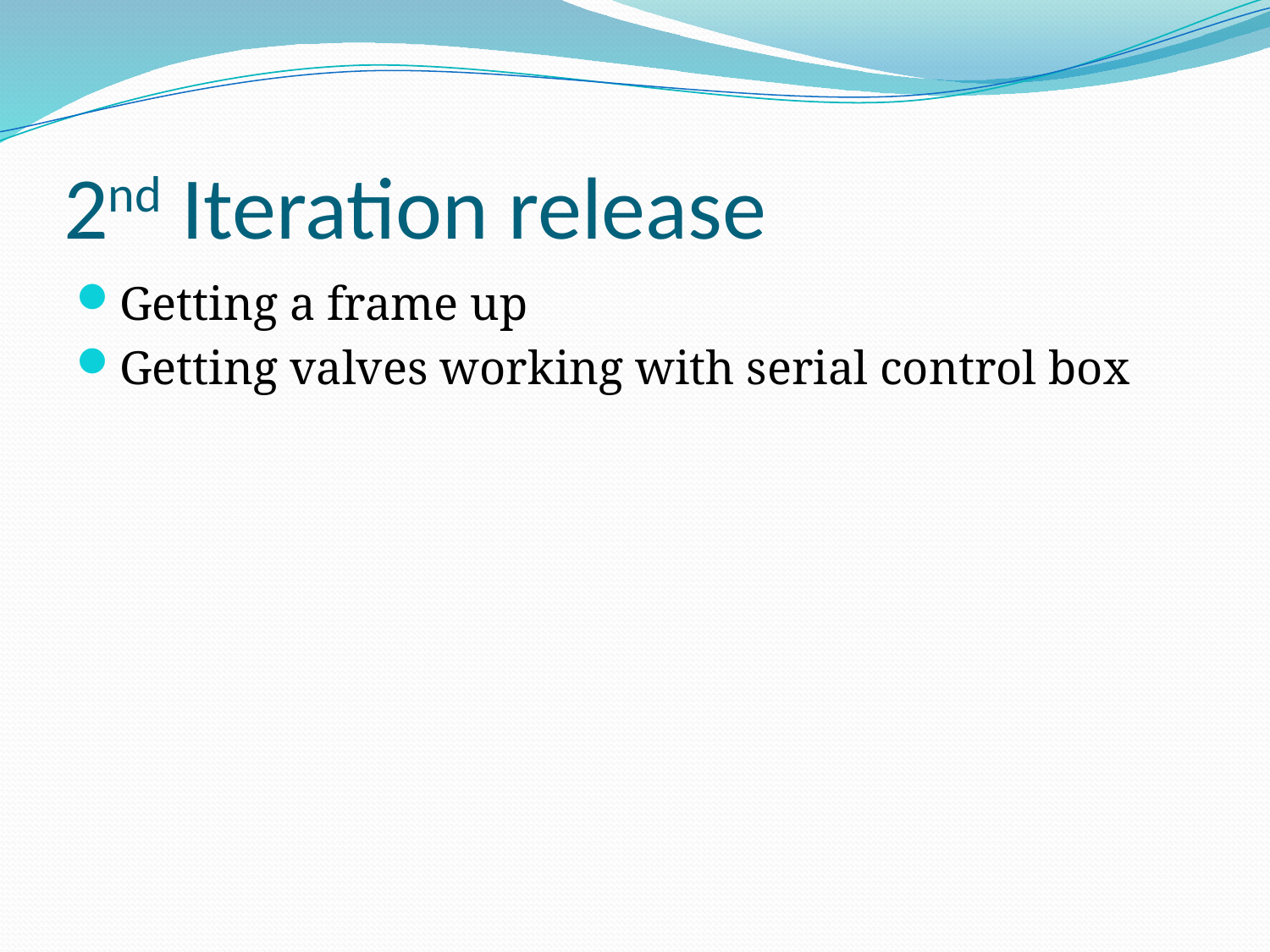

# 2nd Iteration release
Getting a frame up
Getting valves working with serial control box